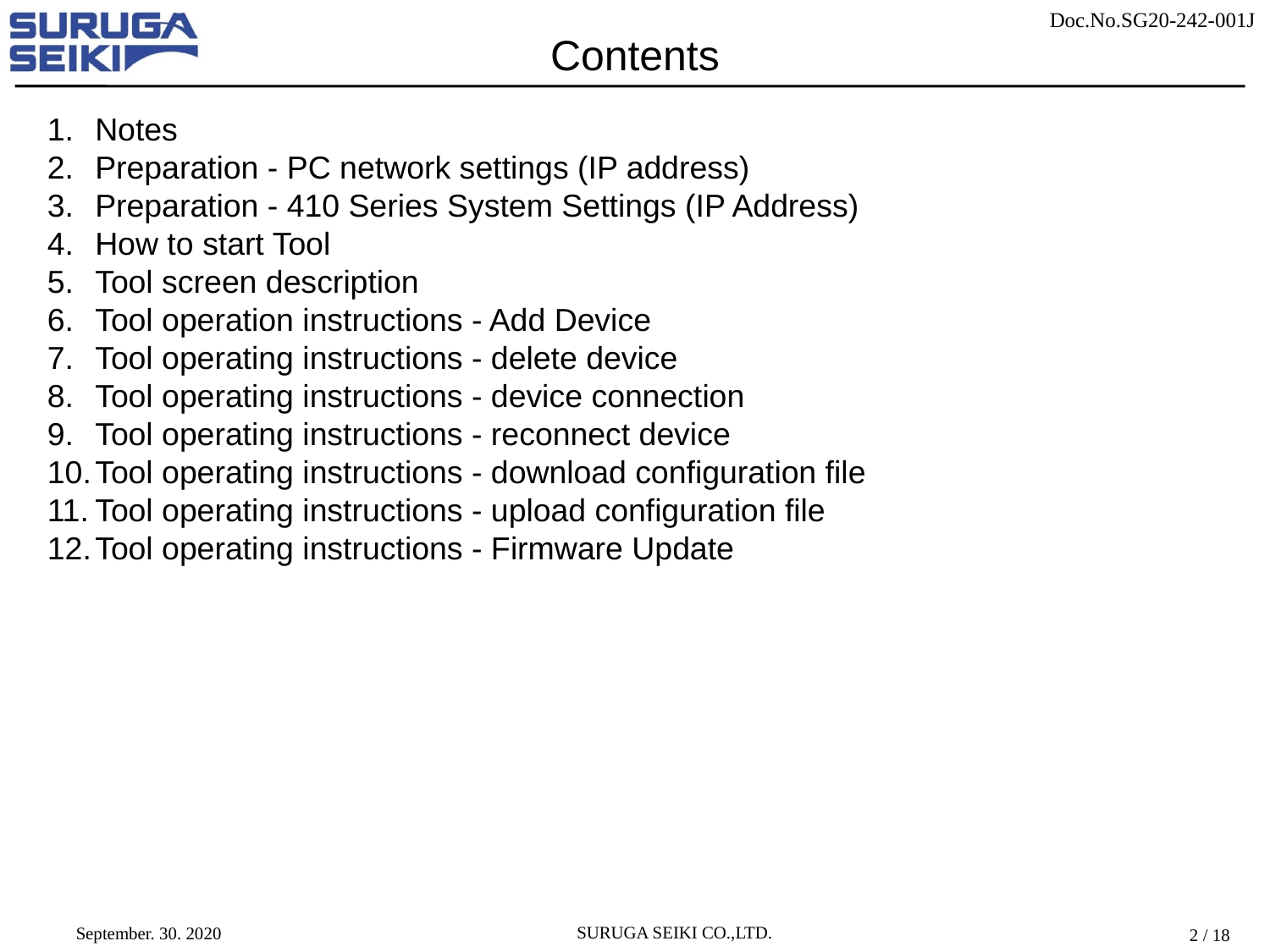

# Contents
Notes
Preparation - PC network settings (IP address)
Preparation - 410 Series System Settings (IP Address)
How to start Tool
Tool screen description
Tool operation instructions - Add Device
Tool operating instructions - delete device
Tool operating instructions - device connection
Tool operating instructions - reconnect device
Tool operating instructions - download configuration file
Tool operating instructions - upload configuration file
Tool operating instructions - Firmware Update